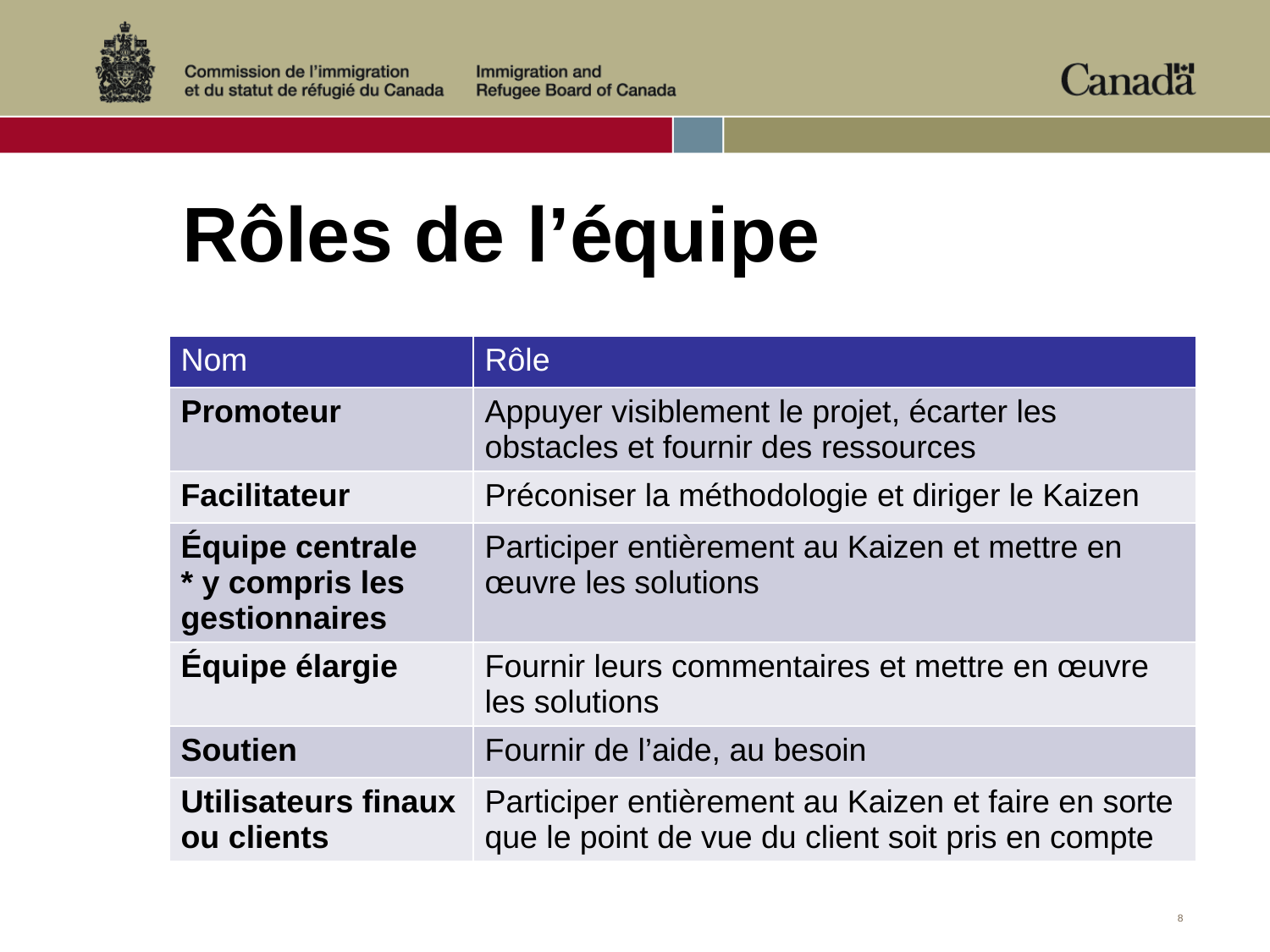

# Rôles de l’équipe
| Nom | Rôle |
| --- | --- |
| Promoteur | Appuyer visiblement le projet, écarter les obstacles et fournir des ressources |
| Facilitateur | Préconiser la méthodologie et diriger le Kaizen |
| Équipe centrale \* y compris les gestionnaires | Participer entièrement au Kaizen et mettre en œuvre les solutions |
| Équipe élargie | Fournir leurs commentaires et mettre en œuvre les solutions |
| Soutien | Fournir de l’aide, au besoin |
| Utilisateurs finaux ou clients | Participer entièrement au Kaizen et faire en sorte que le point de vue du client soit pris en compte |
8